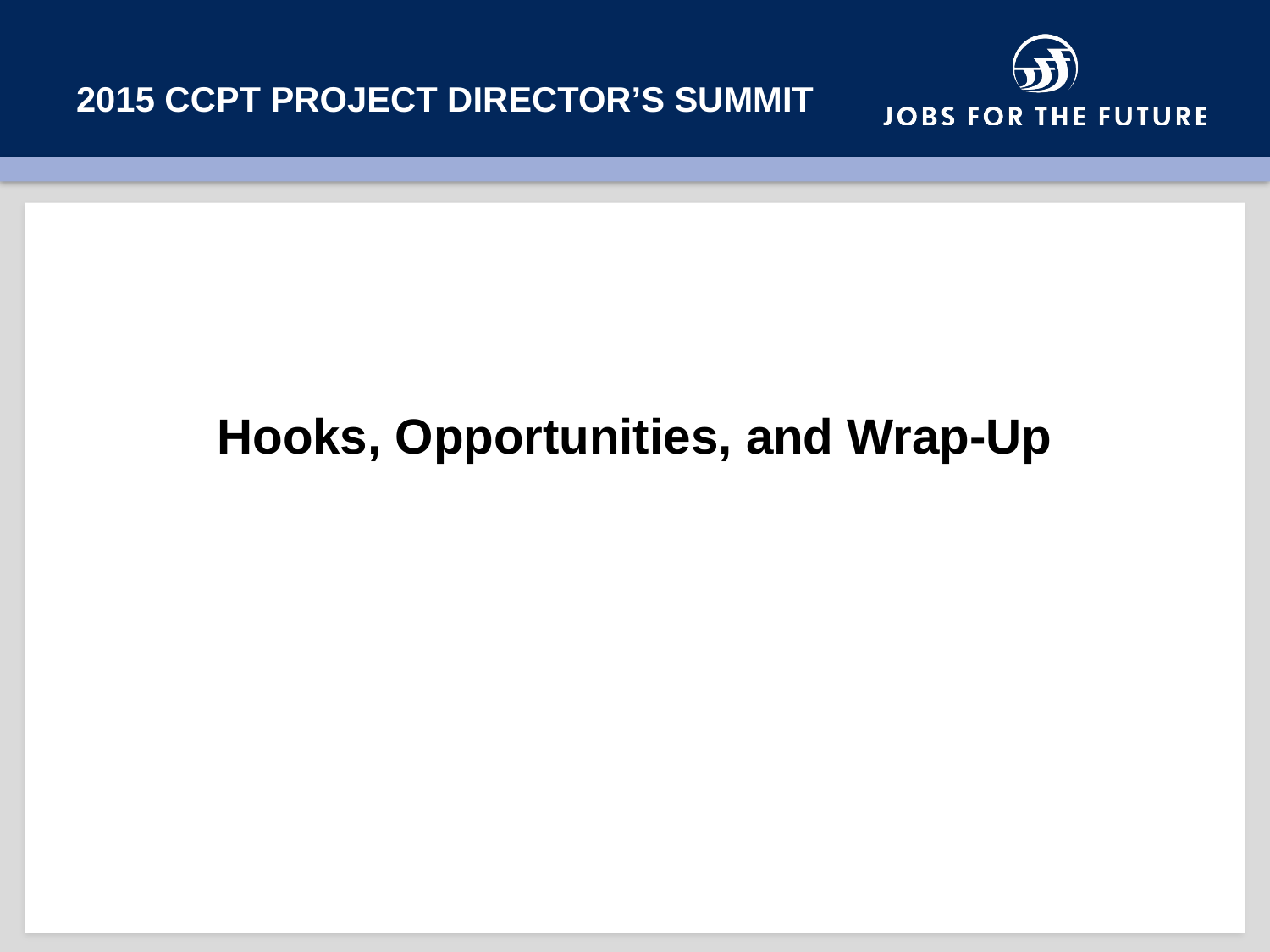

# 2015 CCPT PROJECT DIRECTOR’s SUMMIT

Hooks, Opportunities, and Wrap-Up